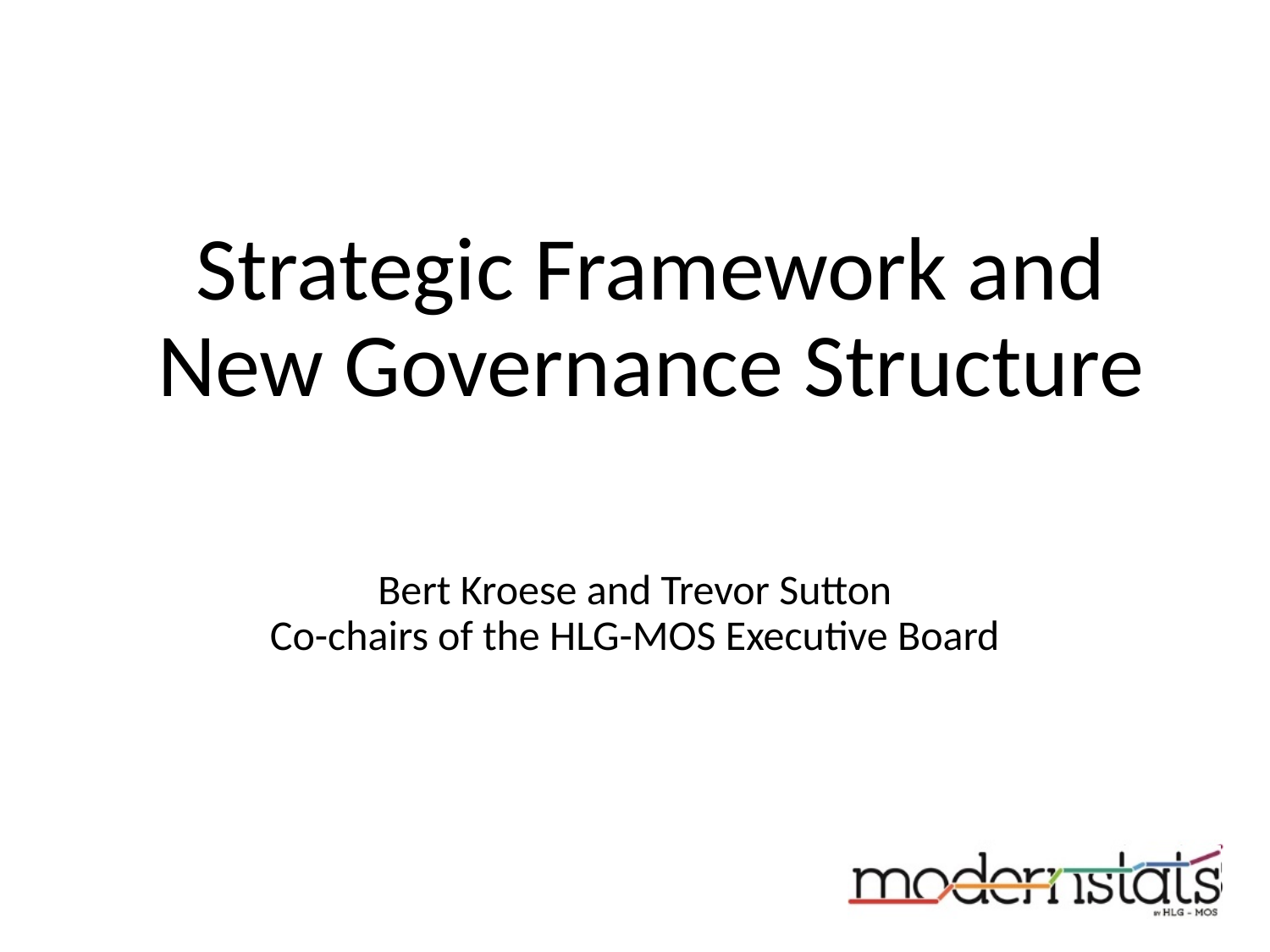

# Strategic Framework and New Governance Structure
Bert Kroese and Trevor Sutton
Co-chairs of the HLG-MOS Executive Board